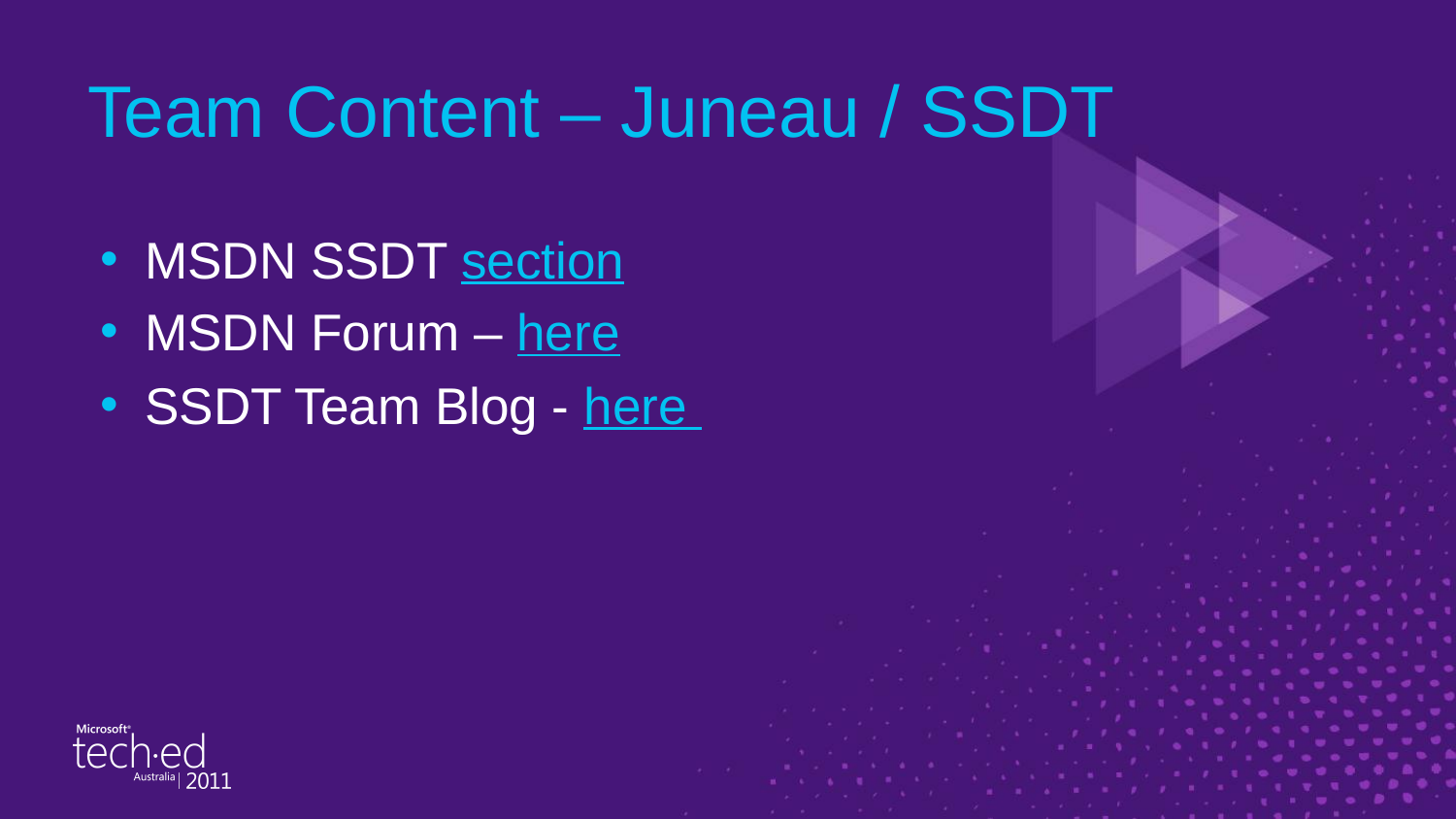

# Team Content – Juneau / SSDT
MSDN SSDT section
MSDN Forum – here
SSDT Team Blog - here